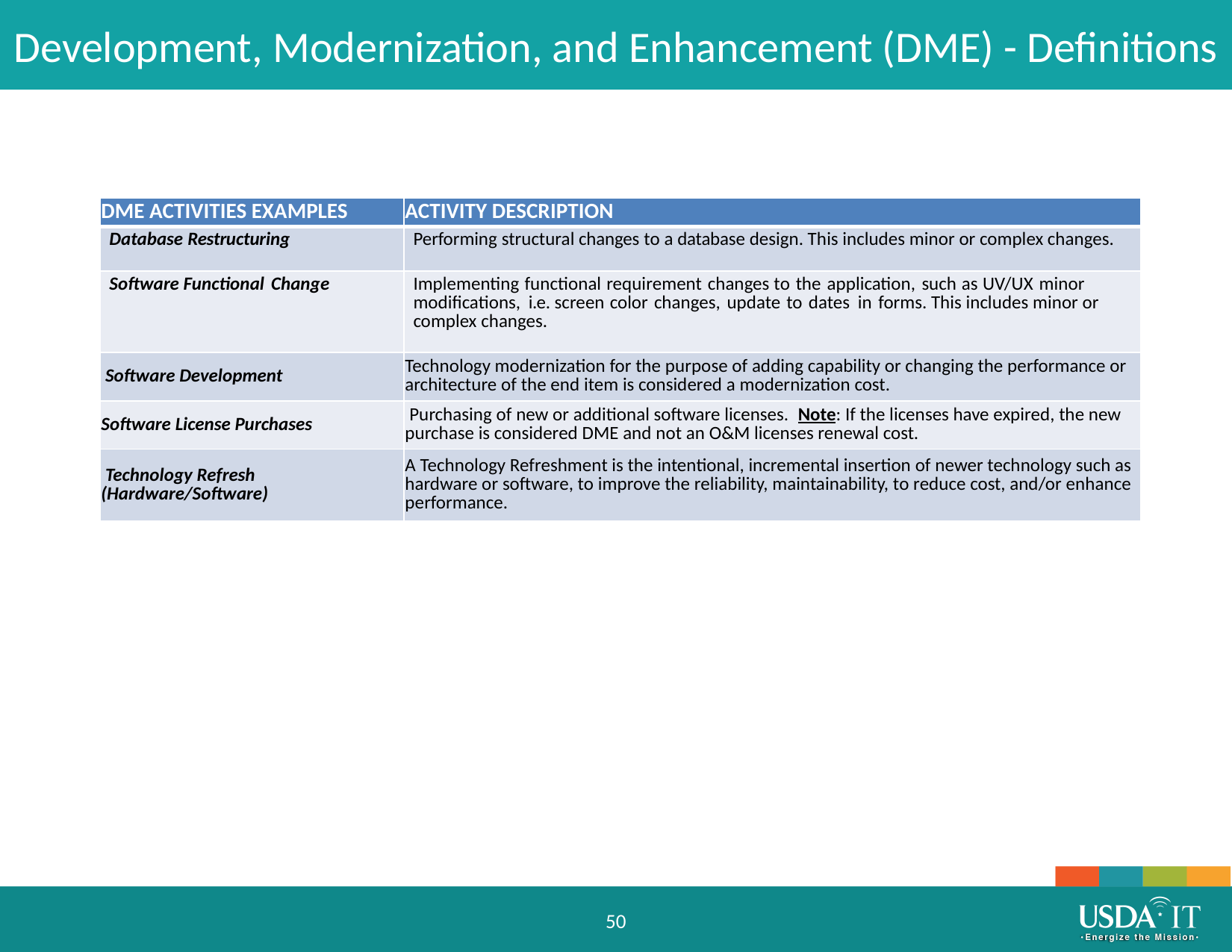

Development, Modernization, and Enhancement (DME) - Definitions
| DME ACTIVITIES EXAMPLES | ACTIVITY DESCRIPTION |
| --- | --- |
| Database Restructuring | Performing structural changes to a database design. This includes minor or complex changes. |
| Software Functional Change | Implementing functional requirement changes to the application, such as UV/UX minor modifications, i.e. screen color changes, update to dates in forms. This includes minor or complex changes. |
| Software Development | Technology modernization for the purpose of adding capability or changing the performance or architecture of the end item is considered a modernization cost. |
| Software License Purchases | Purchasing of new or additional software licenses. Note: If the licenses have expired, the new purchase is considered DME and not an O&M licenses renewal cost. |
| Technology Refresh (Hardware/Software) | A Technology Refreshment is the intentional, incremental insertion of newer technology such as hardware or software, to improve the reliability, maintainability, to reduce cost, and/or enhance performance. |
50